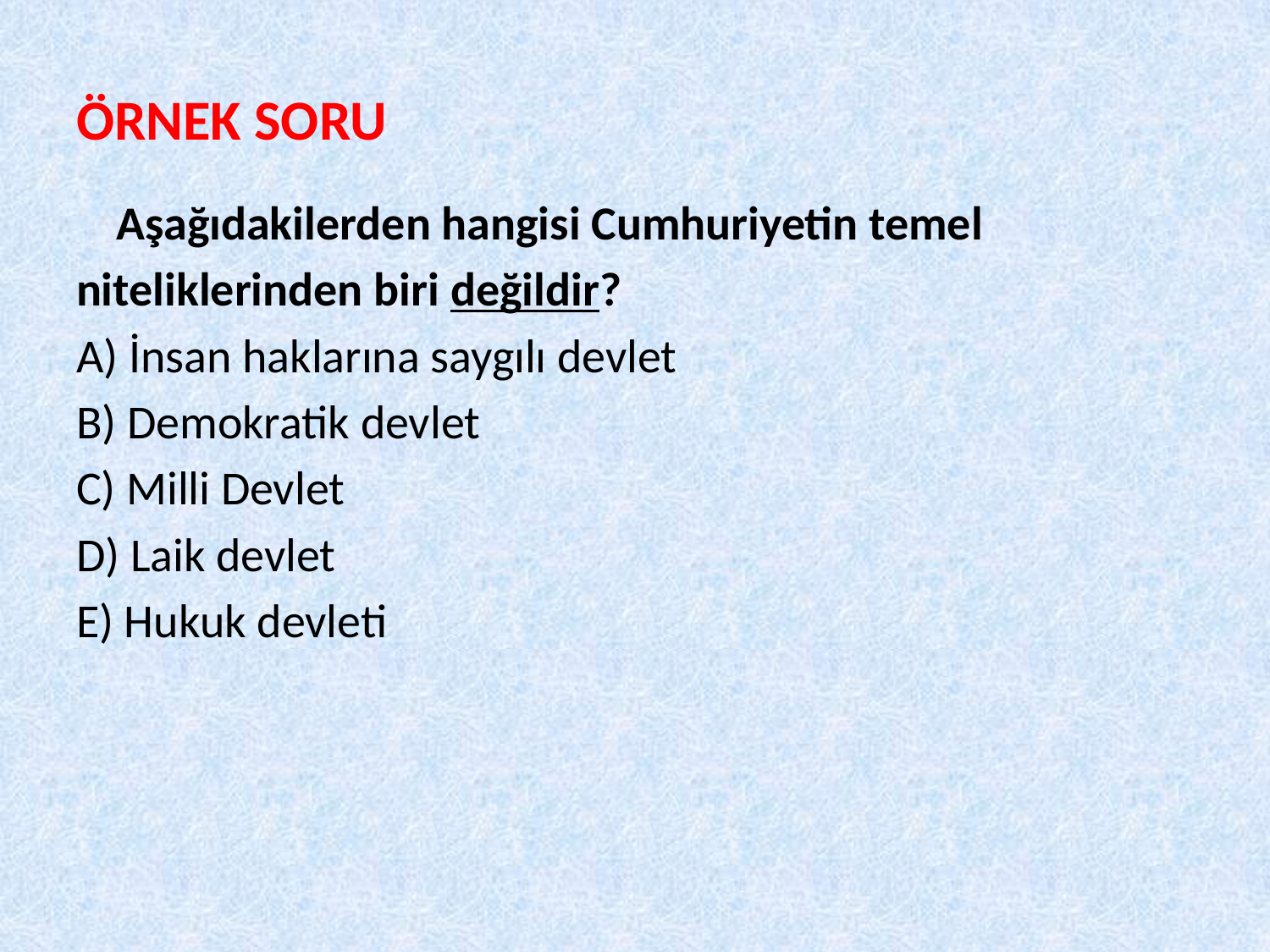

# ÖRNEK SORU
	Aşağıdakilerden hangisi Cumhuriyetin temel
niteliklerinden biri değildir?
A) İnsan haklarına saygılı devlet
B) Demokratik devlet
C) Milli Devlet
D) Laik devlet
E) Hukuk devleti